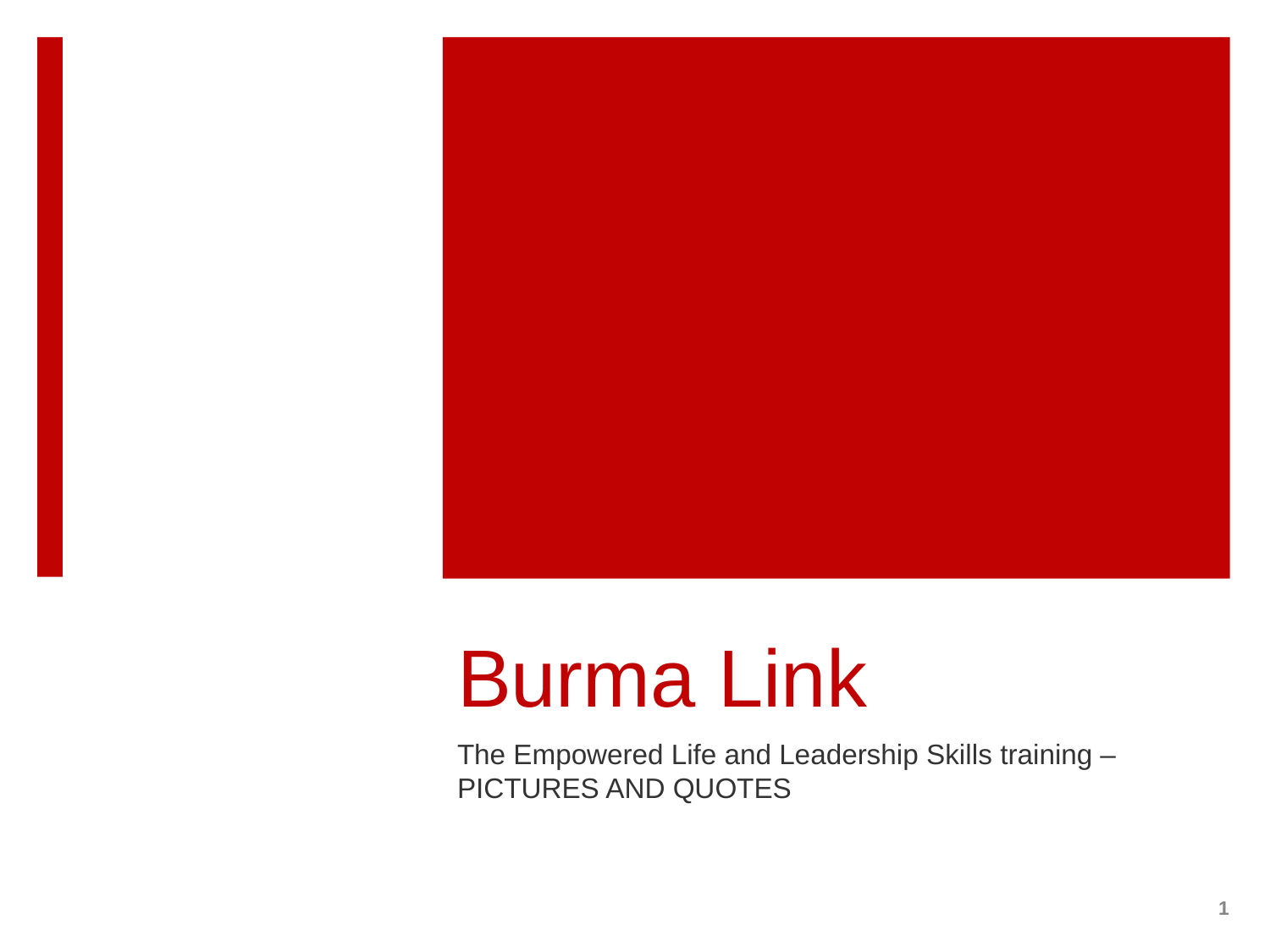

# Burma Link
The Empowered Life and Leadership Skills training – PICTURES AND QUOTES

1